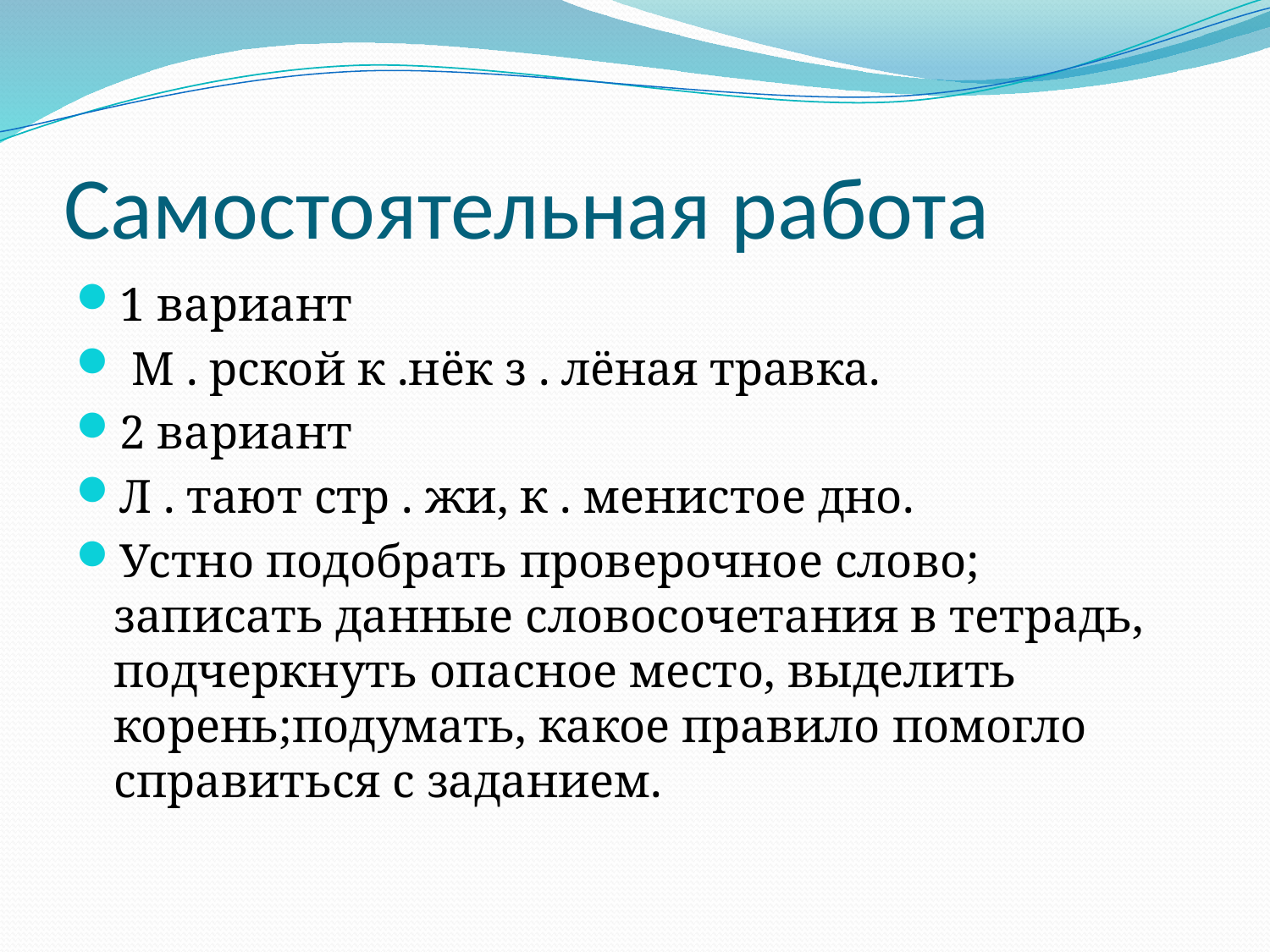

# Самостоятельная работа
1 вариант
 М . рской к .нёк з . лёная травка.
2 вариант
Л . тают стр . жи, к . менистое дно.
Устно подобрать проверочное слово; записать данные словосочетания в тетрадь, подчеркнуть опасное место, выделить корень;подумать, какое правило помогло справиться с заданием.